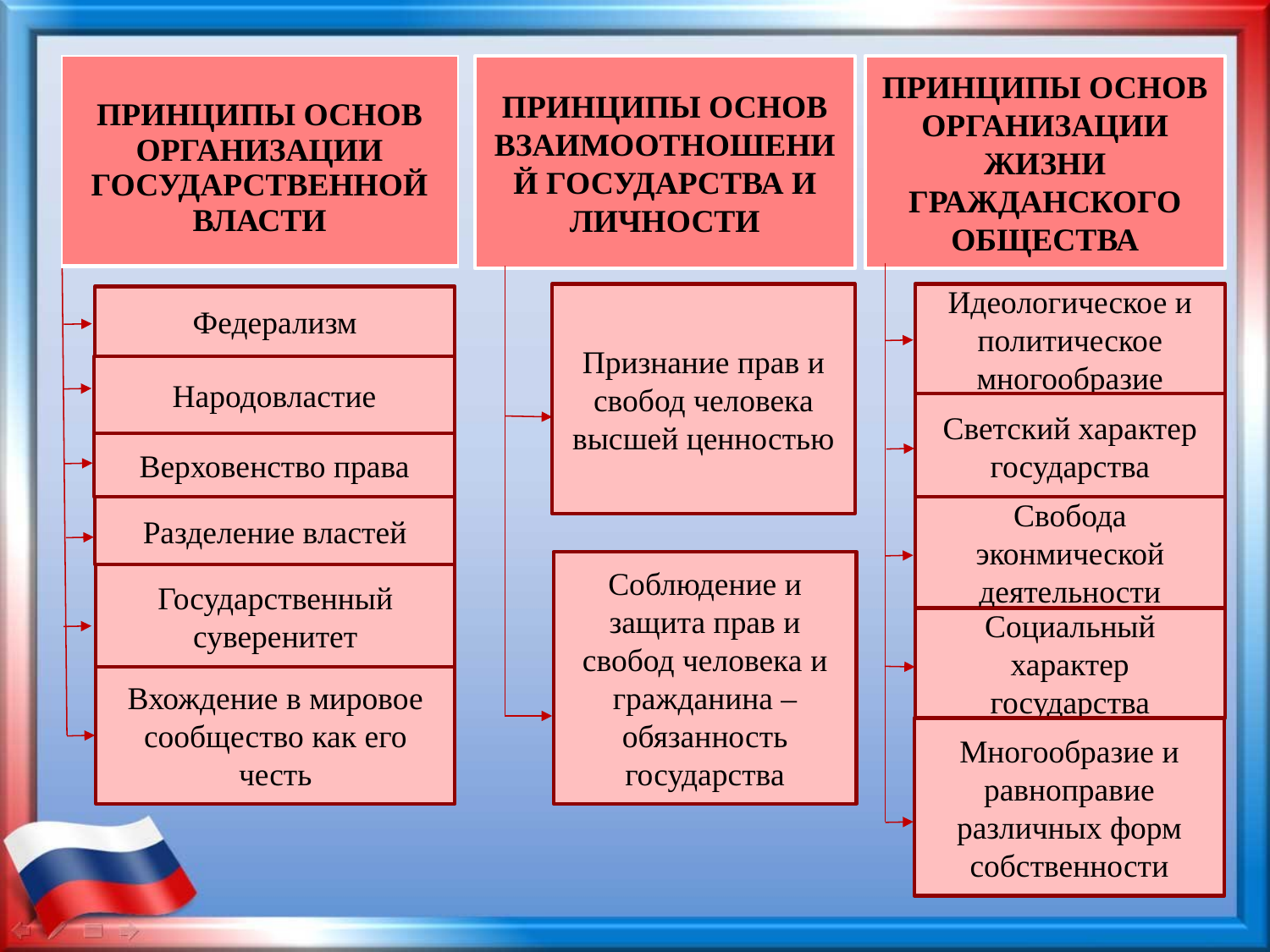

ПРИНЦИПЫ ОСНОВ ВЗАИМООТНОШЕНИЙ ГОСУДАРСТВА И ЛИЧНОСТИ
| ПРИНЦИПЫ ОСНОВ ОРГАНИЗАЦИИ ГОСУДАРСТВЕННОЙ ВЛАСТИ |
| --- |
ПРИНЦИПЫ ОСНОВ ОРГАНИЗАЦИИ ЖИЗНИ ГРАЖДАНСКОГО ОБЩЕСТВА
Идеологическое и политическое многообразие
Признание прав и свобод человека высшей ценностью
Федерализм
Народовластие
Светский характер государства
Верховенство права
Свобода эконмической деятельности
Разделение властей
Соблюдение и защита прав и свобод человека и гражданина – обязанность государства
Государственный суверенитет
Социальный характер государства
Вхождение в мировое сообщество как его честь
Многообразие и равноправие различных форм собственности